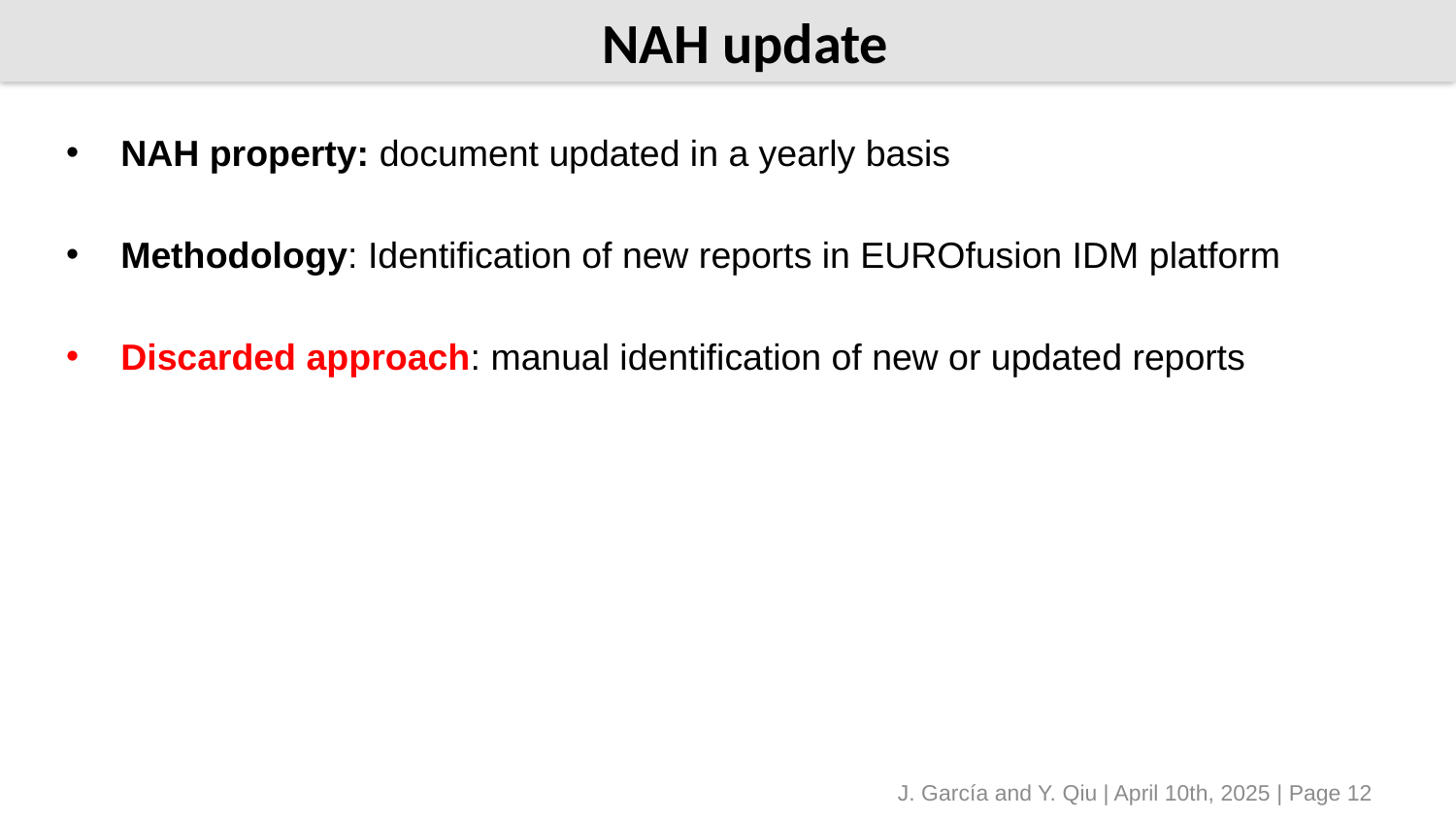

# NAH update
NAH property: document updated in a yearly basis

Methodology: Identification of new reports in EUROfusion IDM platform

Discarded approach: manual identification of new or updated reports
J. García and Y. Qiu | April 10th, 2025 | Page 12